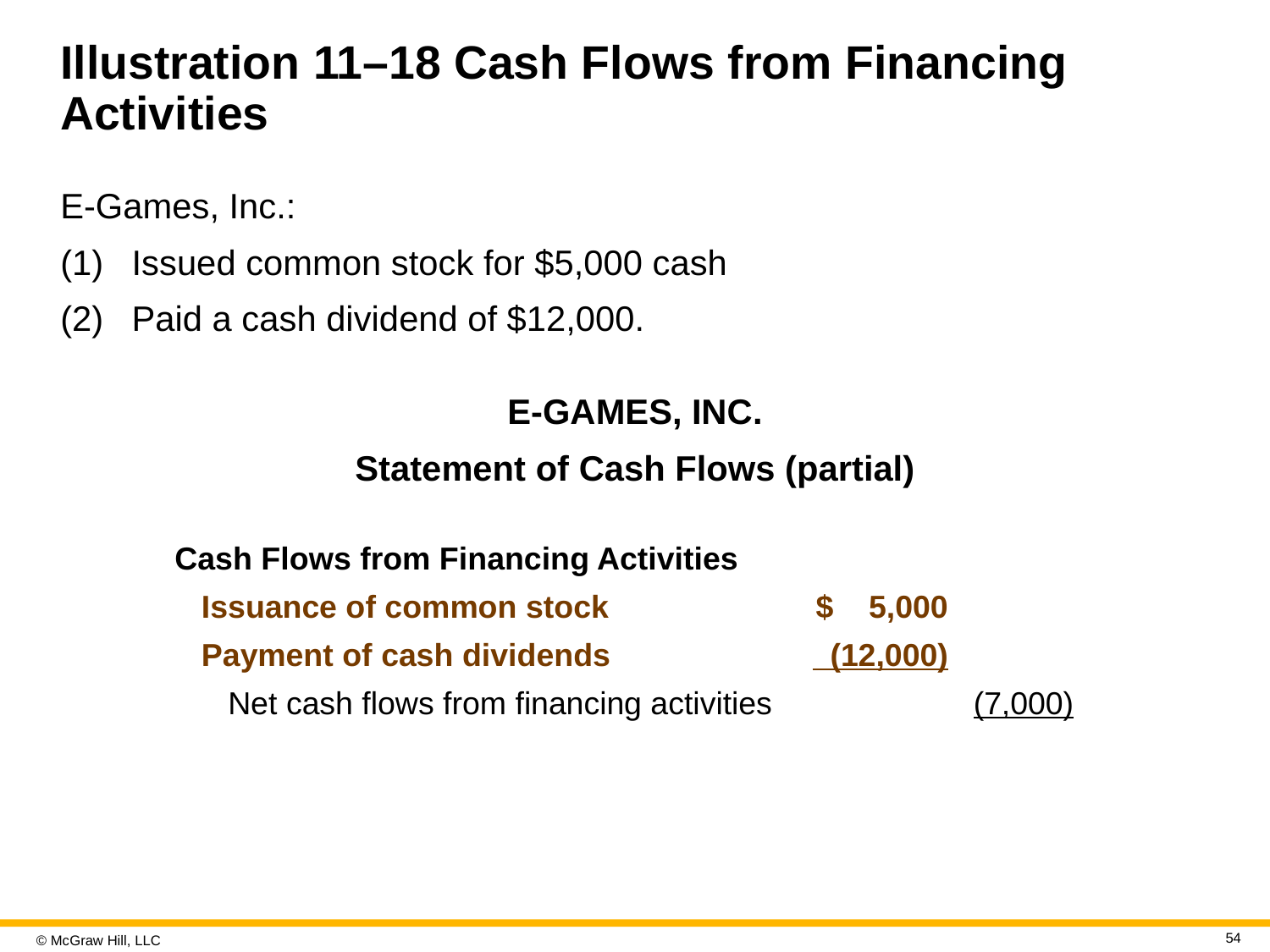

# Illustration 11–18 Cash Flows from Financing Activities
E-Games, Inc.:
Issued common stock for $5,000 cash
Paid a cash dividend of $12,000.
E-GAMES, INC.
Statement of Cash Flows (partial)
| Cash Flows from Financing Activities |  |  |
| --- | --- | --- |
| Issuance of common stock | $ 5,000 |  |
| Payment of cash dividends | (12,000) |  |
| Net cash flows from financing activities |  | (7,000) |
54